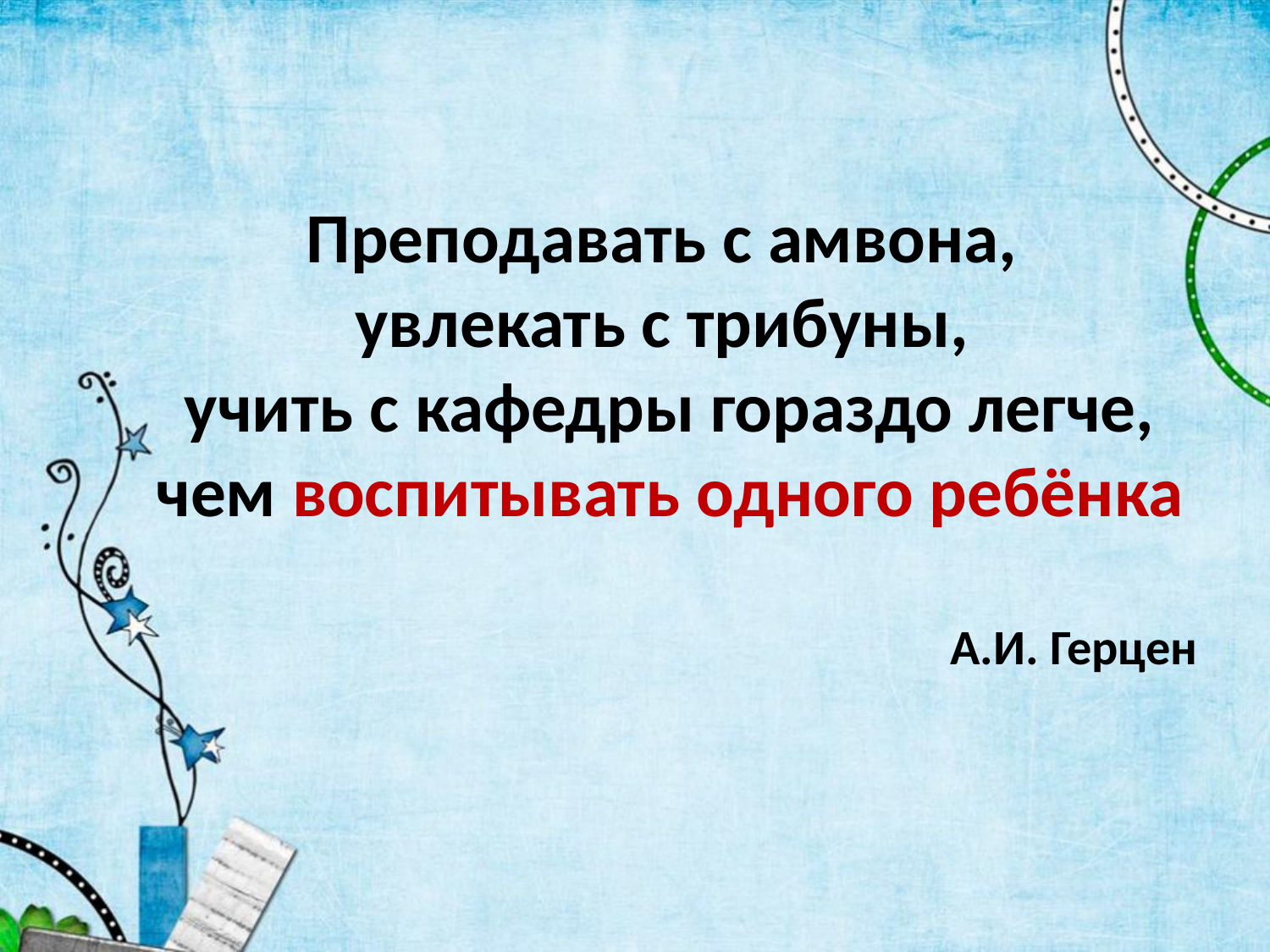

#
Преподавать с амвона,
увлекать с трибуны,
учить с кафедры гораздо легче, чем воспитывать одного ребёнка

                                                                        А.И. Герцен